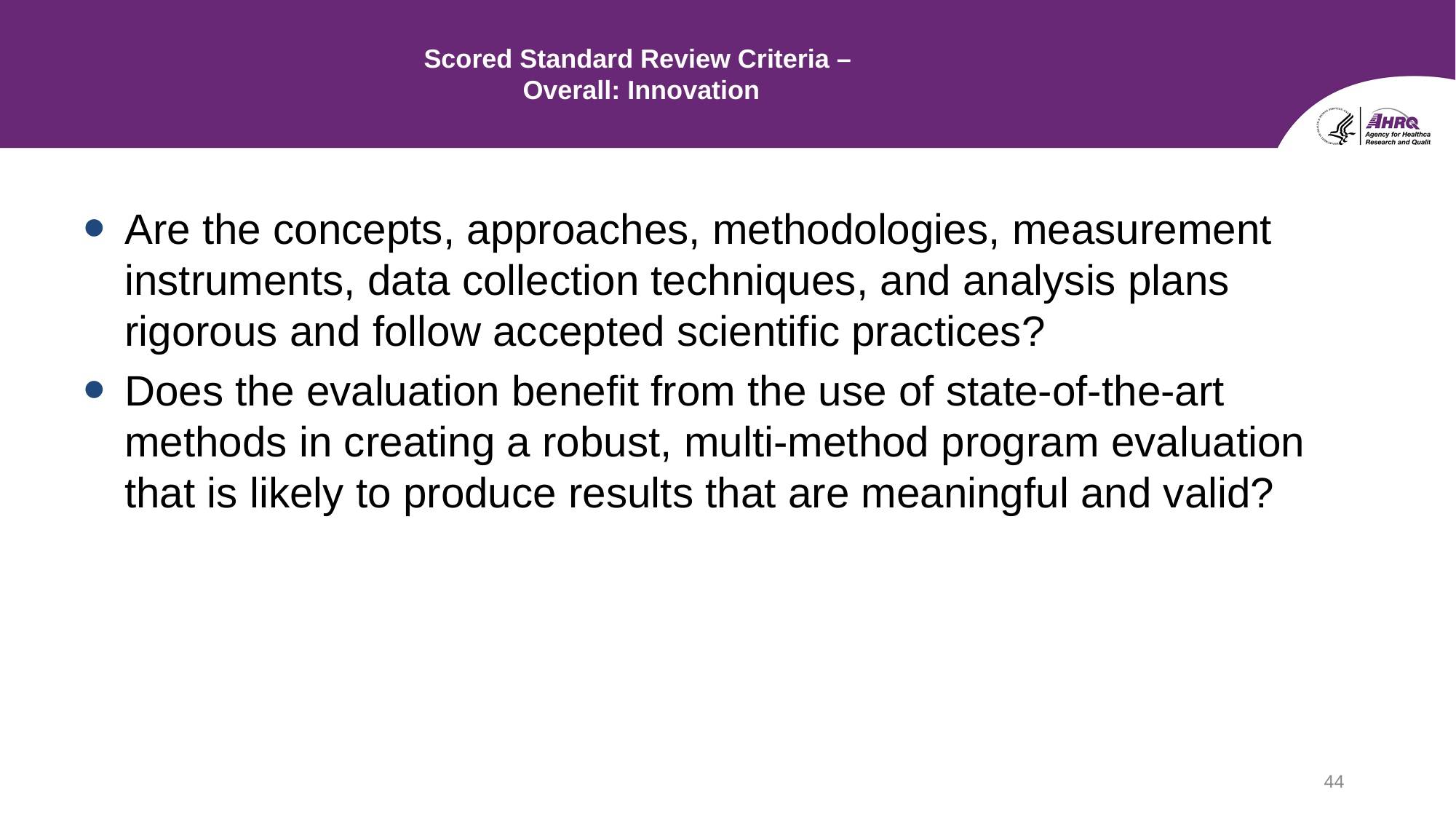

# Scored Standard Review Criteria – Overall: Innovation
Are the concepts, approaches, methodologies, measurement instruments, data collection techniques, and analysis plans rigorous and follow accepted scientific practices?
Does the evaluation benefit from the use of state-of-the-art methods in creating a robust, multi-method program evaluation that is likely to produce results that are meaningful and valid?
44